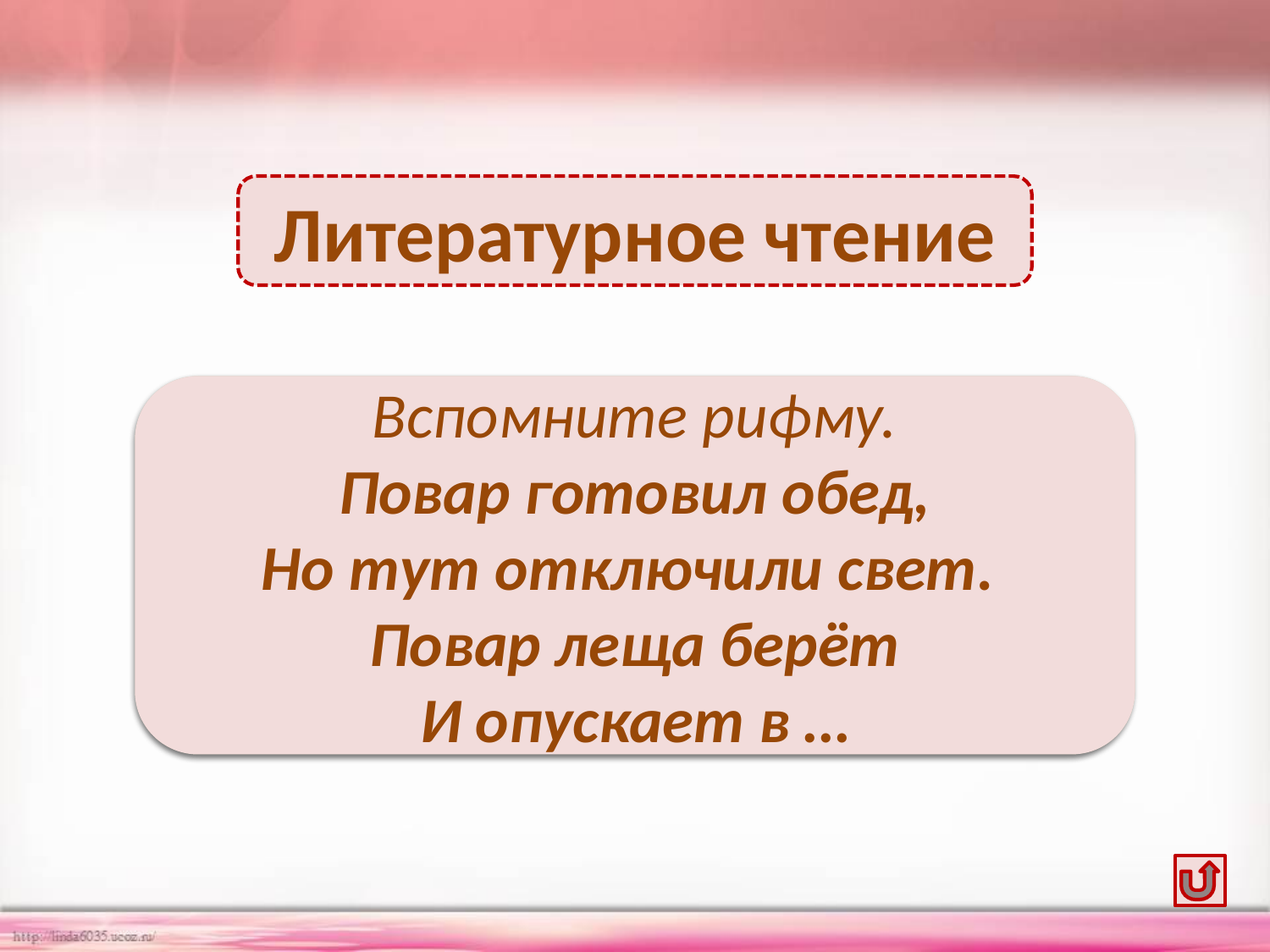

Литературное чтение
Компот
Вспомните рифму.
Повар готовил обед,
Но тут отключили свет.
Повар леща берёт
И опускает в …